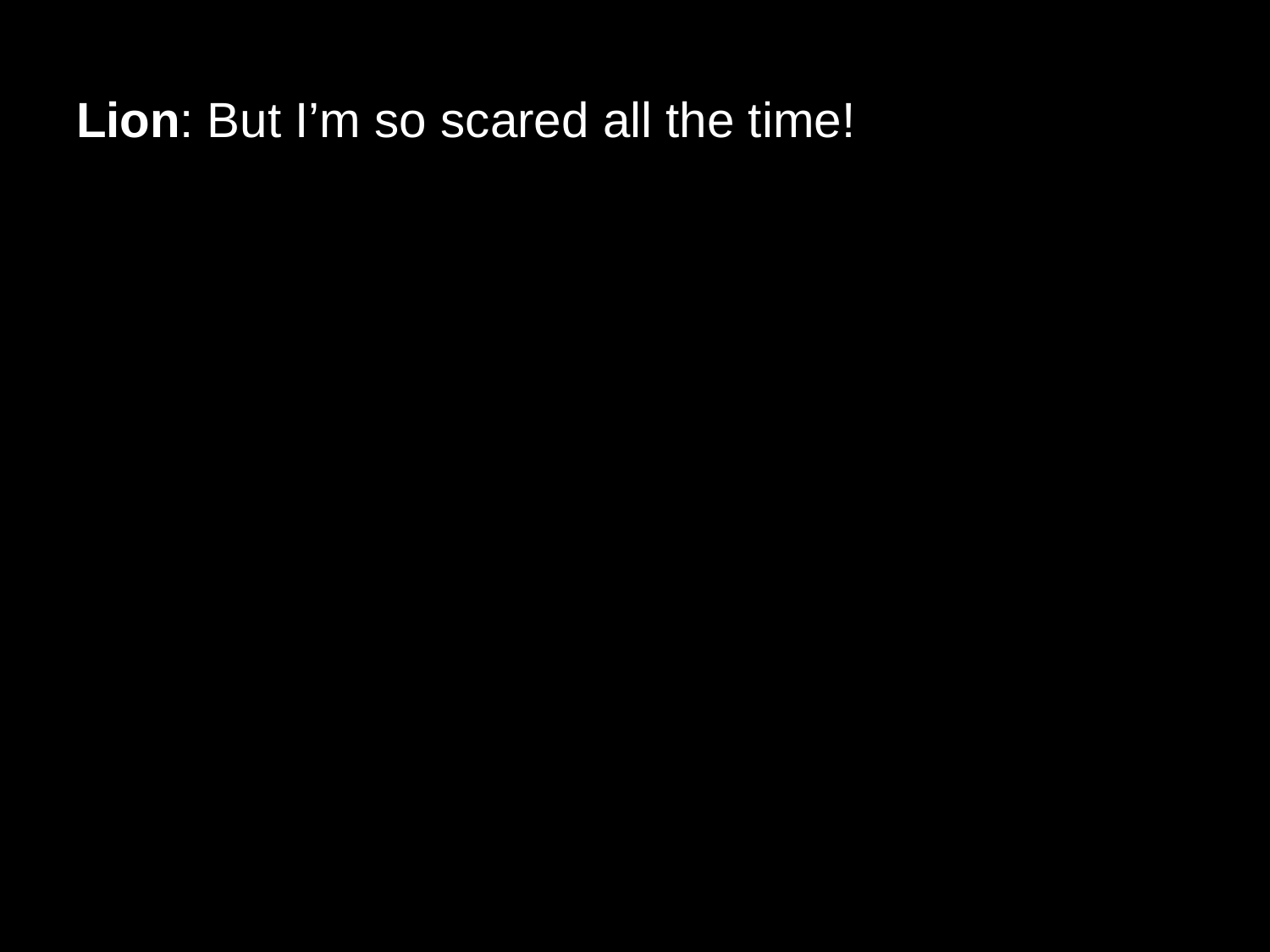

# Lion: But I’m so scared all the time!